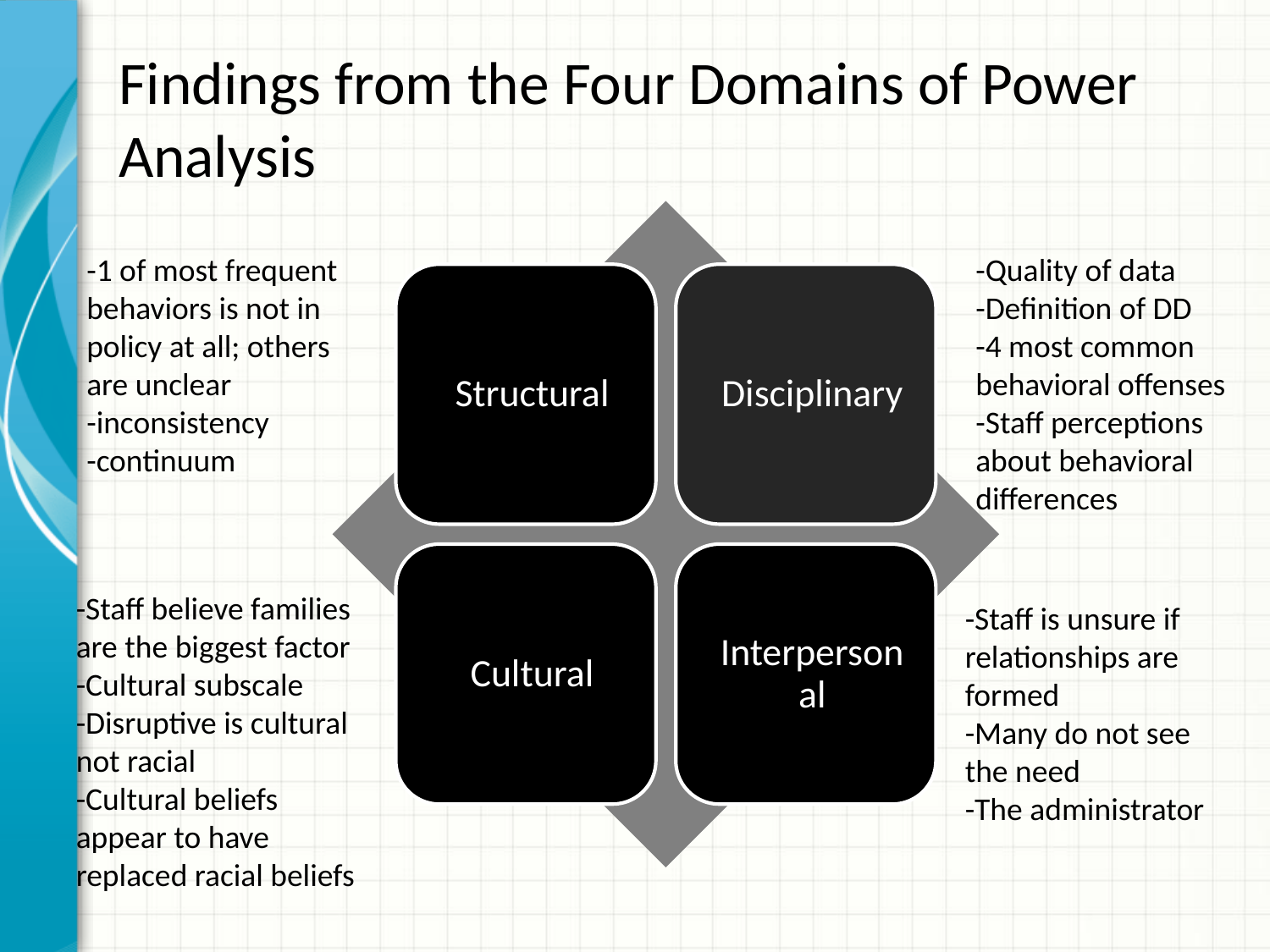

# Findings from the Four Domains of Power Analysis
Structural
Disciplinary
Cultural
Interpersonal
-1 of most frequent behaviors is not in policy at all; others are unclear
-inconsistency
-continuum
-Quality of data
-Definition of DD
-4 most common behavioral offenses
-Staff perceptions about behavioral differences
-Staff believe families are the biggest factor
-Cultural subscale
-Disruptive is cultural not racial
-Cultural beliefs appear to have replaced racial beliefs
-Staff is unsure if relationships are formed
-Many do not see the need
-The administrator